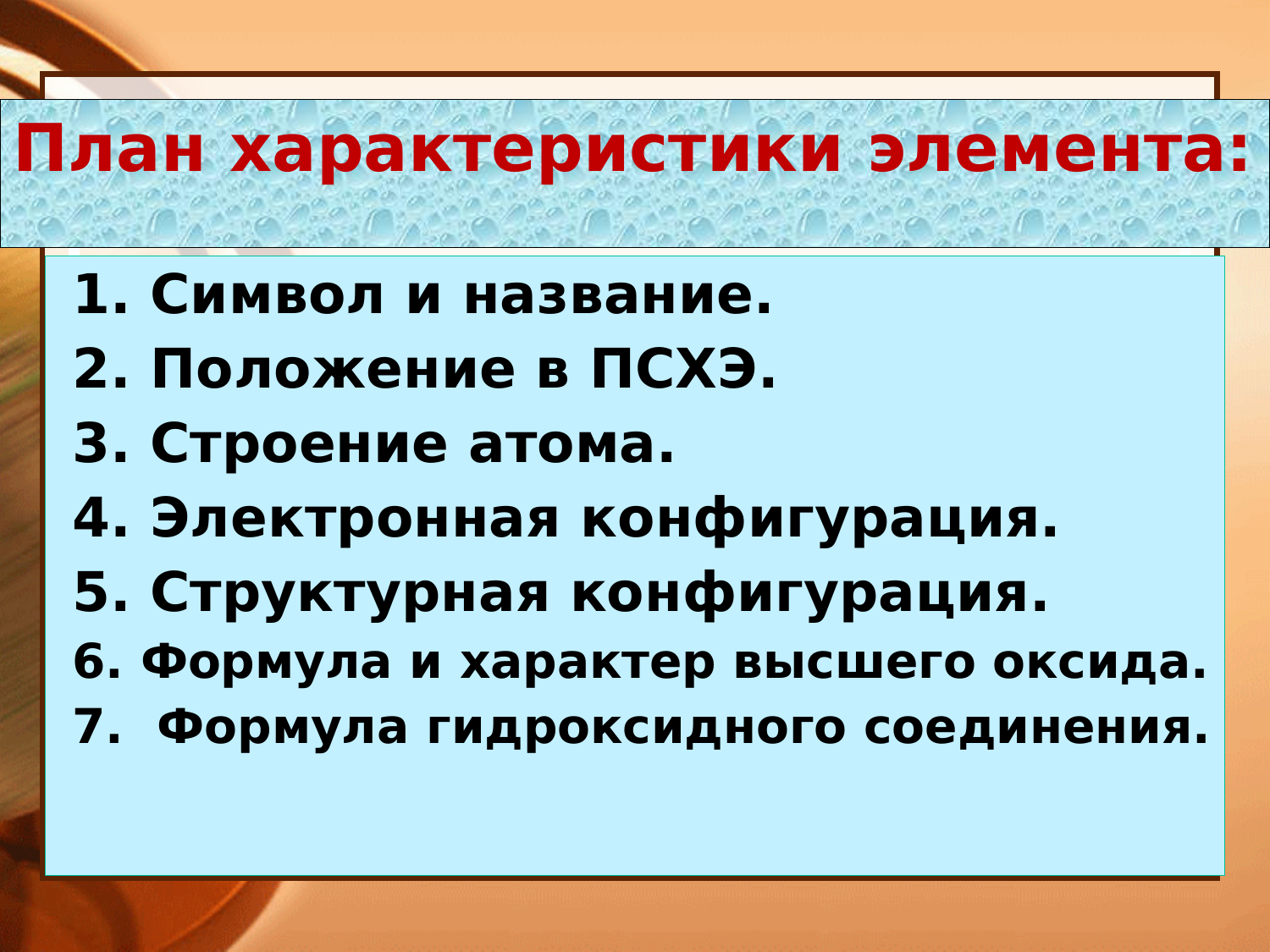

# План характеристики элемента:
1. Символ и название.
2. Положение в ПСХЭ.
3. Строение атома.
4. Электронная конфигурация.
5. Структурная конфигурация.
6. Формула и характер высшего оксида.
7.  Формула гидроксидного соединения.